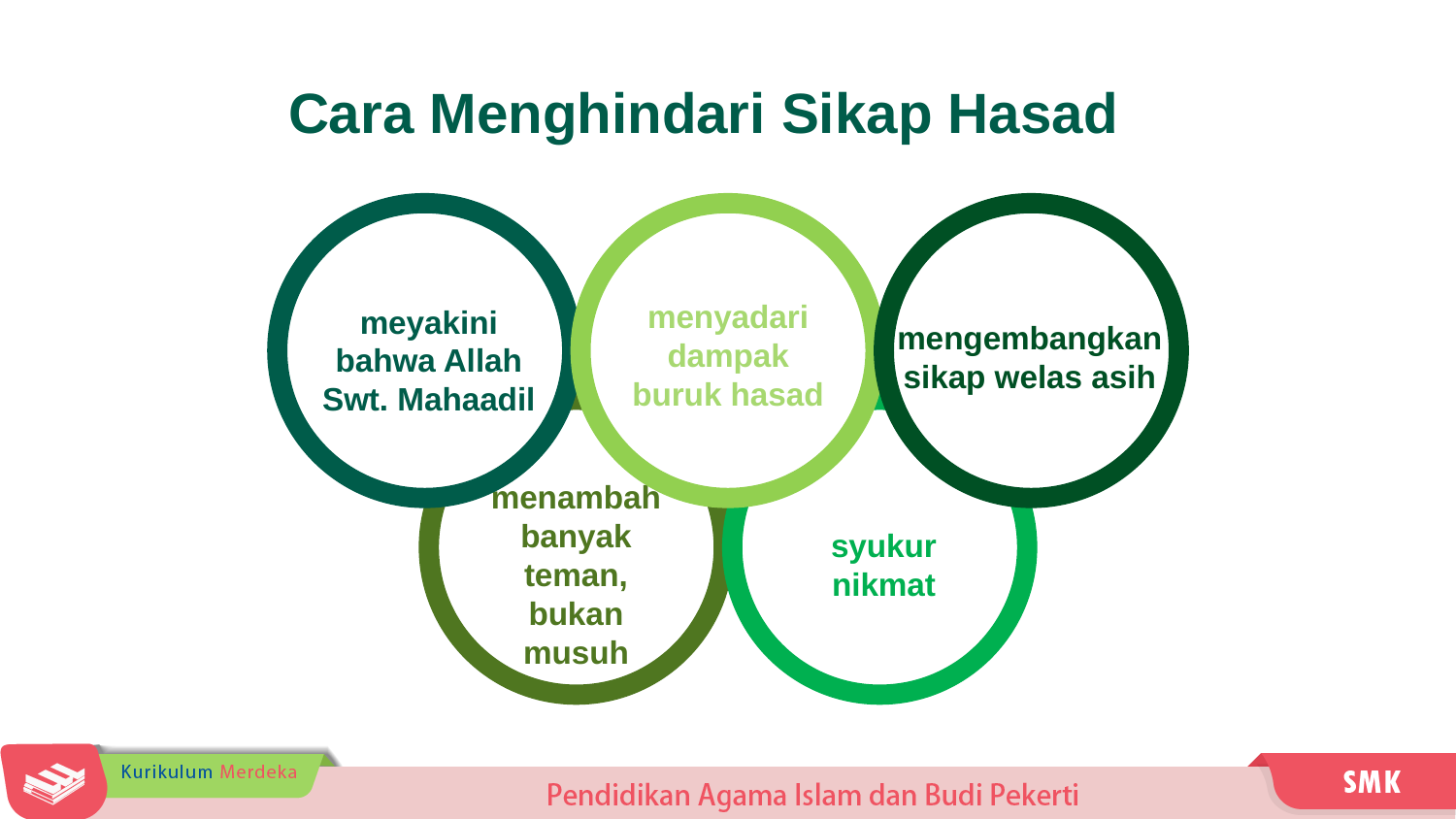

Cara Menghindari Sikap Hasad

meyakini bahwa Allah Swt. Mahaadil

menyadari dampak buruk hasad

mengembangkan sikap welas asih

menambah banyak teman, bukan musuh

syukur nikmat